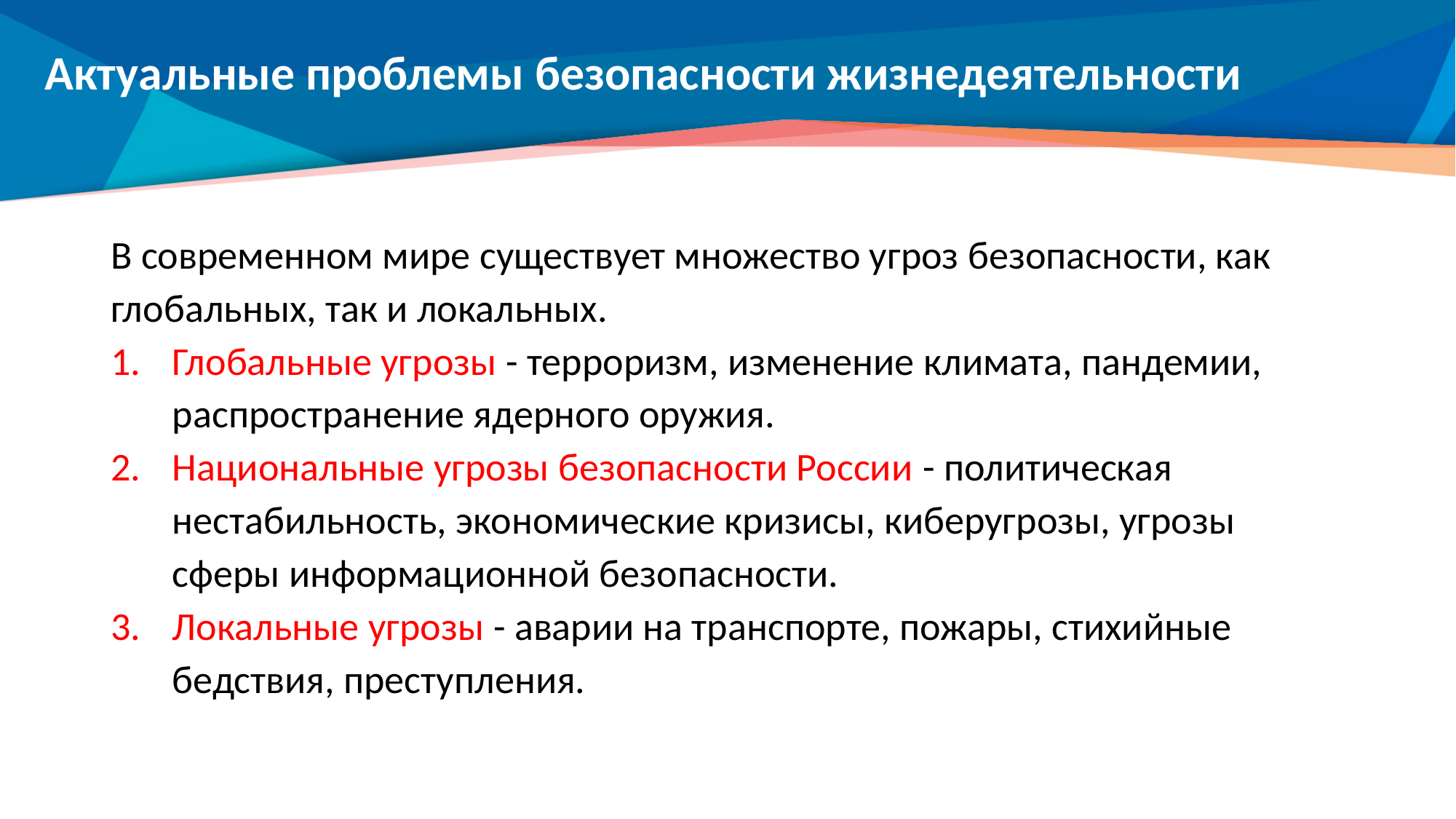

# Актуальные проблемы безопасности жизнедеятельности
В современном мире существует множество угроз безопасности, как глобальных, так и локальных.
Глобальные угрозы - терроризм, изменение климата, пандемии, распространение ядерного оружия.
Национальные угрозы безопасности России - политическая нестабильность, экономические кризисы, киберугрозы, угрозы сферы информационной безопасности.
Локальные угрозы - аварии на транспорте, пожары, стихийные бедствия, преступления.